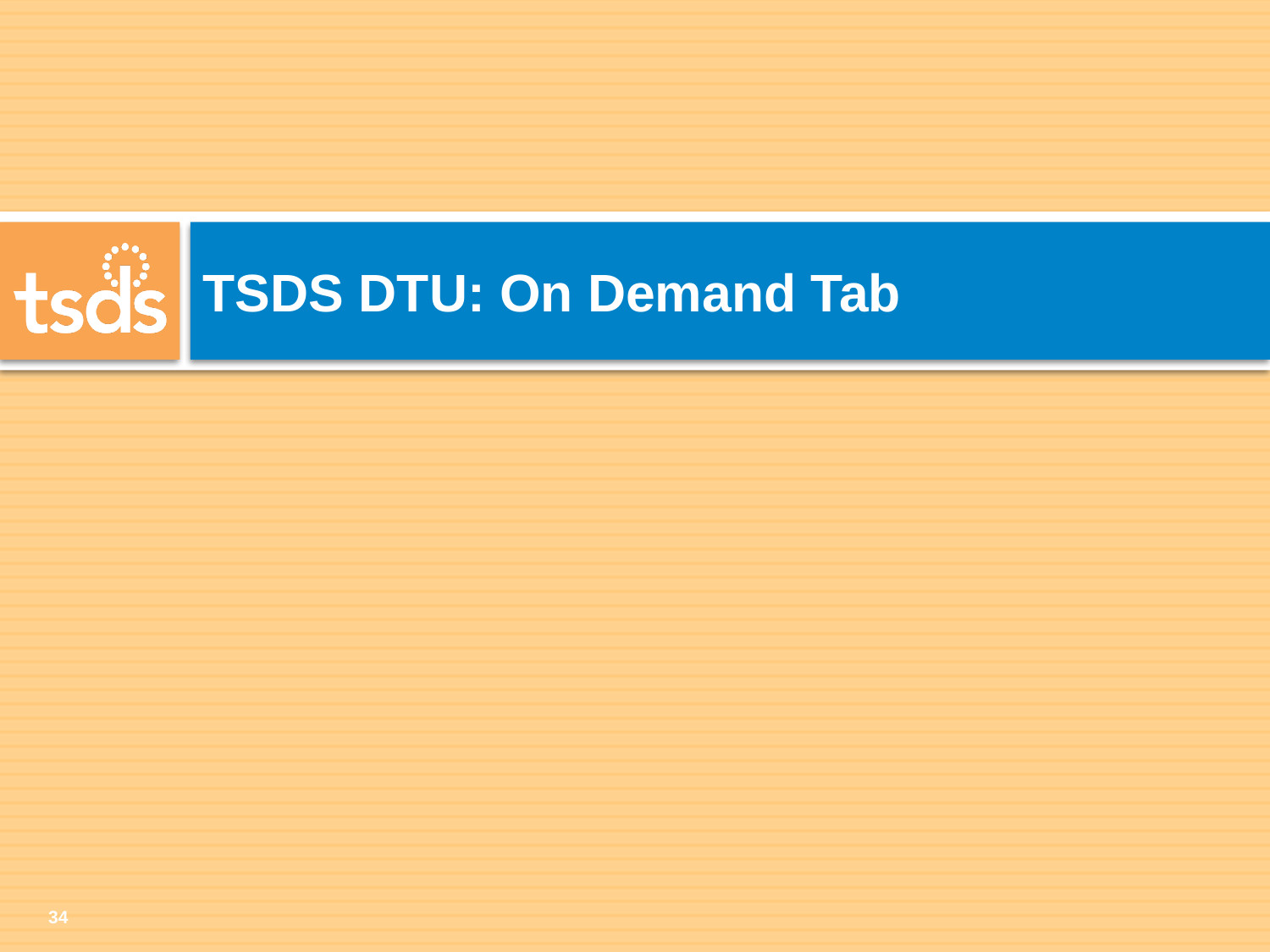

# TSDS DTU: On Demand Tab
34